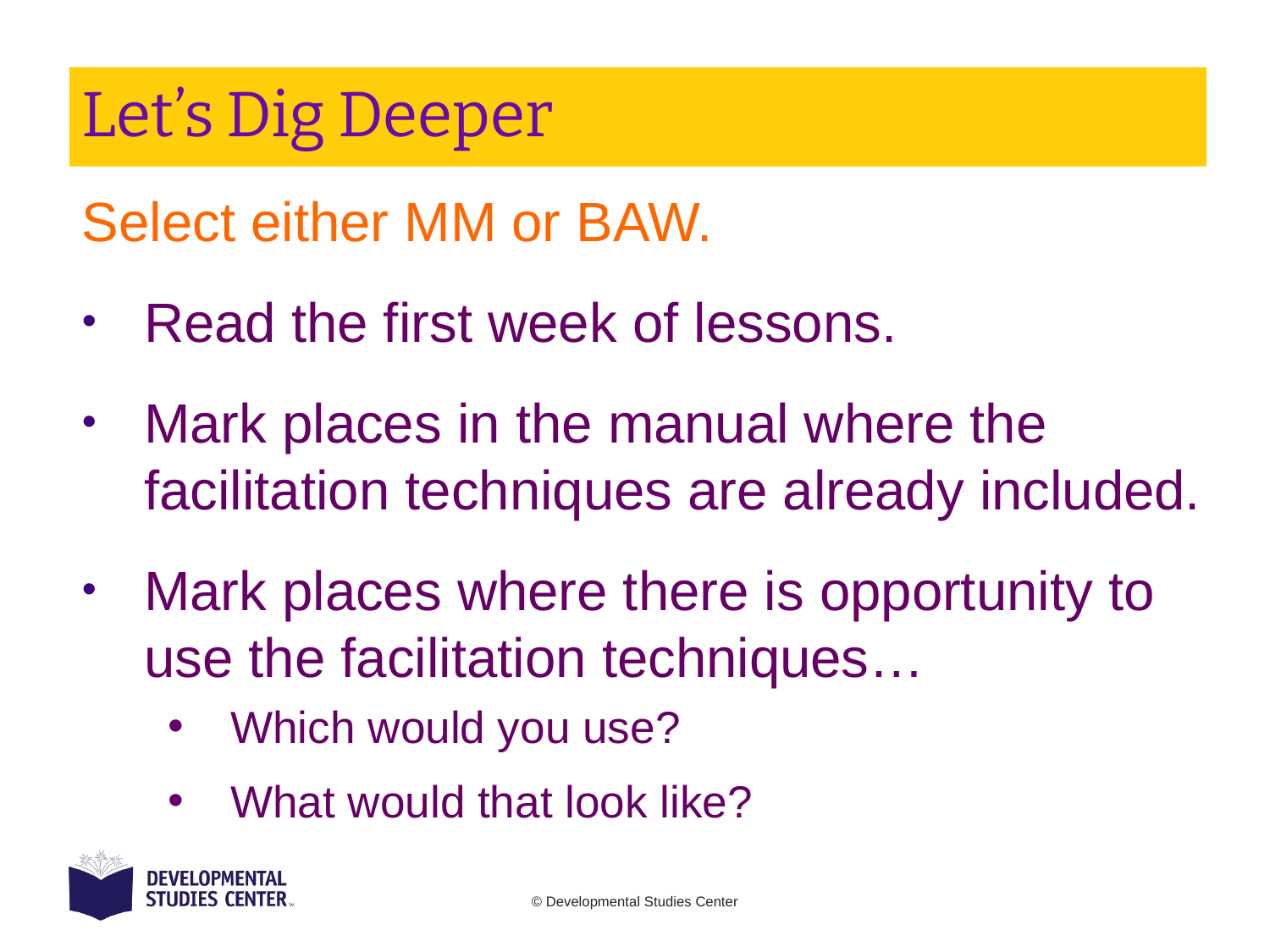

# Let’s Dig Deeper
Select either MM or BAW.
Read the first week of lessons.
Mark places in the manual where the facilitation techniques are already included.
Mark places where there is opportunity to use the facilitation techniques…
Which would you use?
What would that look like?